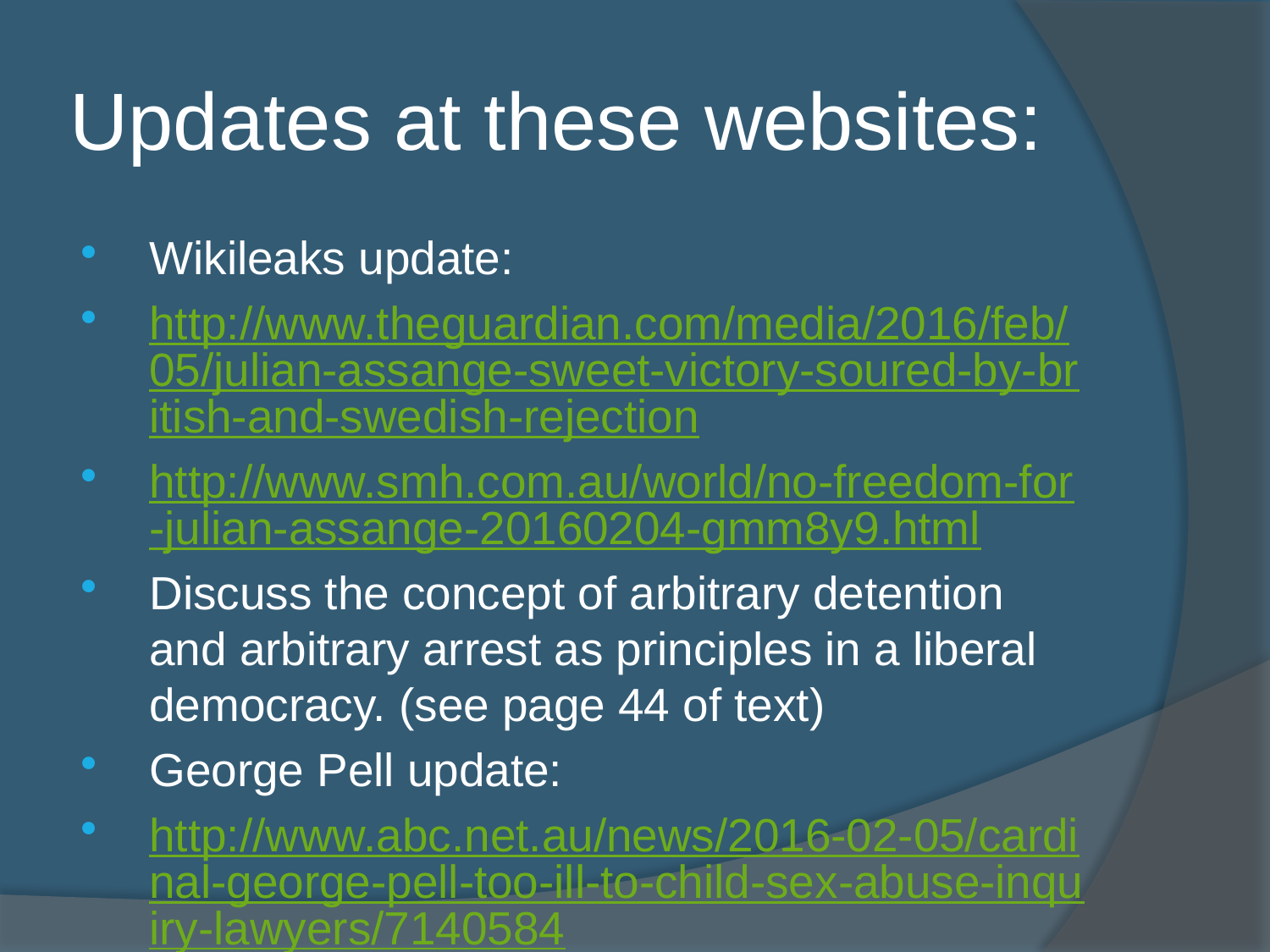

# Updates at these websites:
Wikileaks update:
http://www.theguardian.com/media/2016/feb/05/julian-assange-sweet-victory-soured-by-british-and-swedish-rejection
http://www.smh.com.au/world/no-freedom-for-julian-assange-20160204-gmm8y9.html
Discuss the concept of arbitrary detention and arbitrary arrest as principles in a liberal democracy. (see page 44 of text)
George Pell update:
http://www.abc.net.au/news/2016-02-05/cardinal-george-pell-too-ill-to-child-sex-abuse-inquiry-lawyers/7140584
Discuss the concept of transparency of legal processes (pg 44)